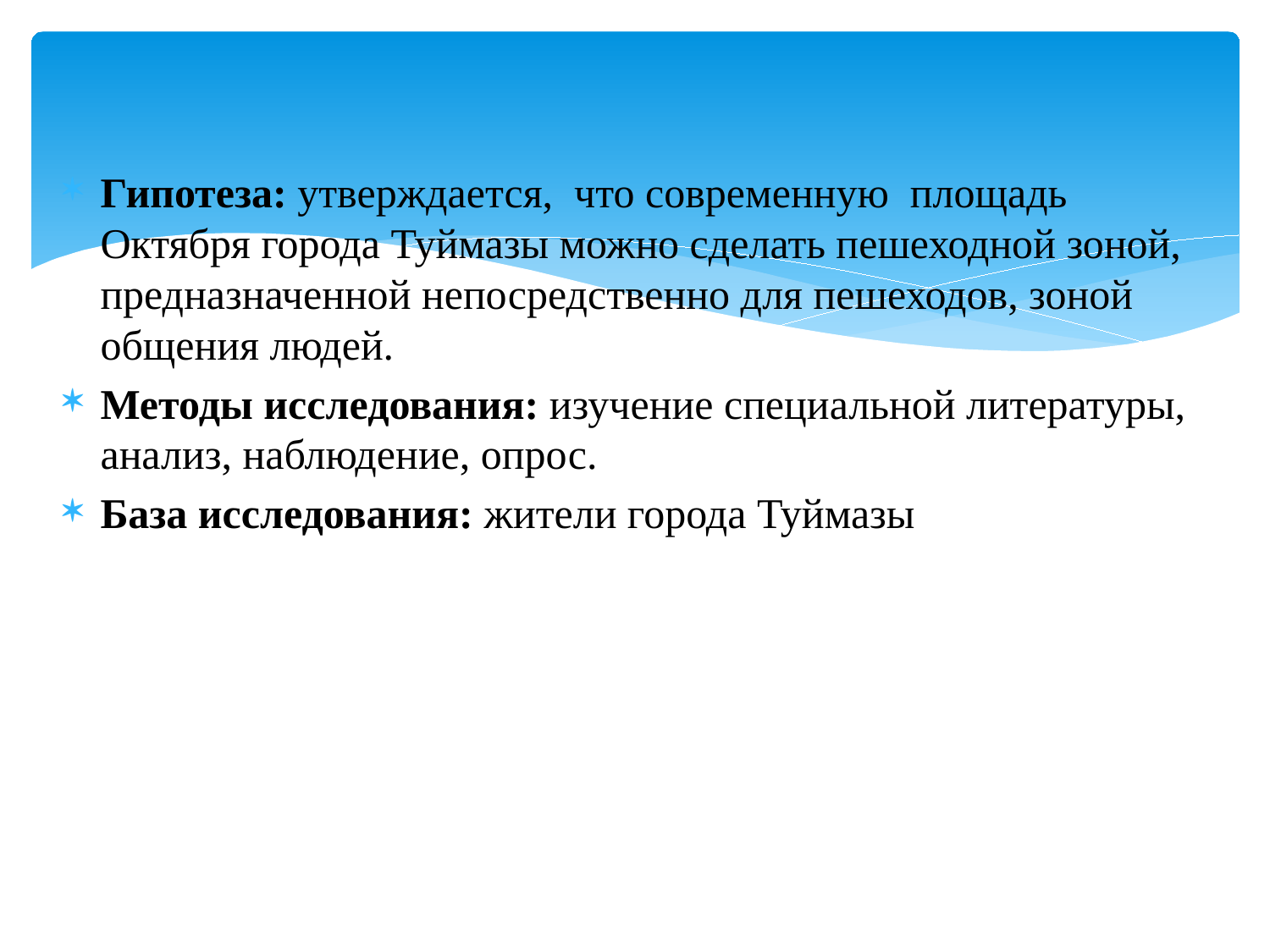

#
Гипотеза: утверждается,  что современную  площадь Октября города Туймазы можно сделать пешеходной зоной, предназначенной непосредственно для пешеходов, зоной общения людей.
Методы исследования: изучение специальной литературы, анализ, наблюдение, опрос.
База исследования: жители города Туймазы